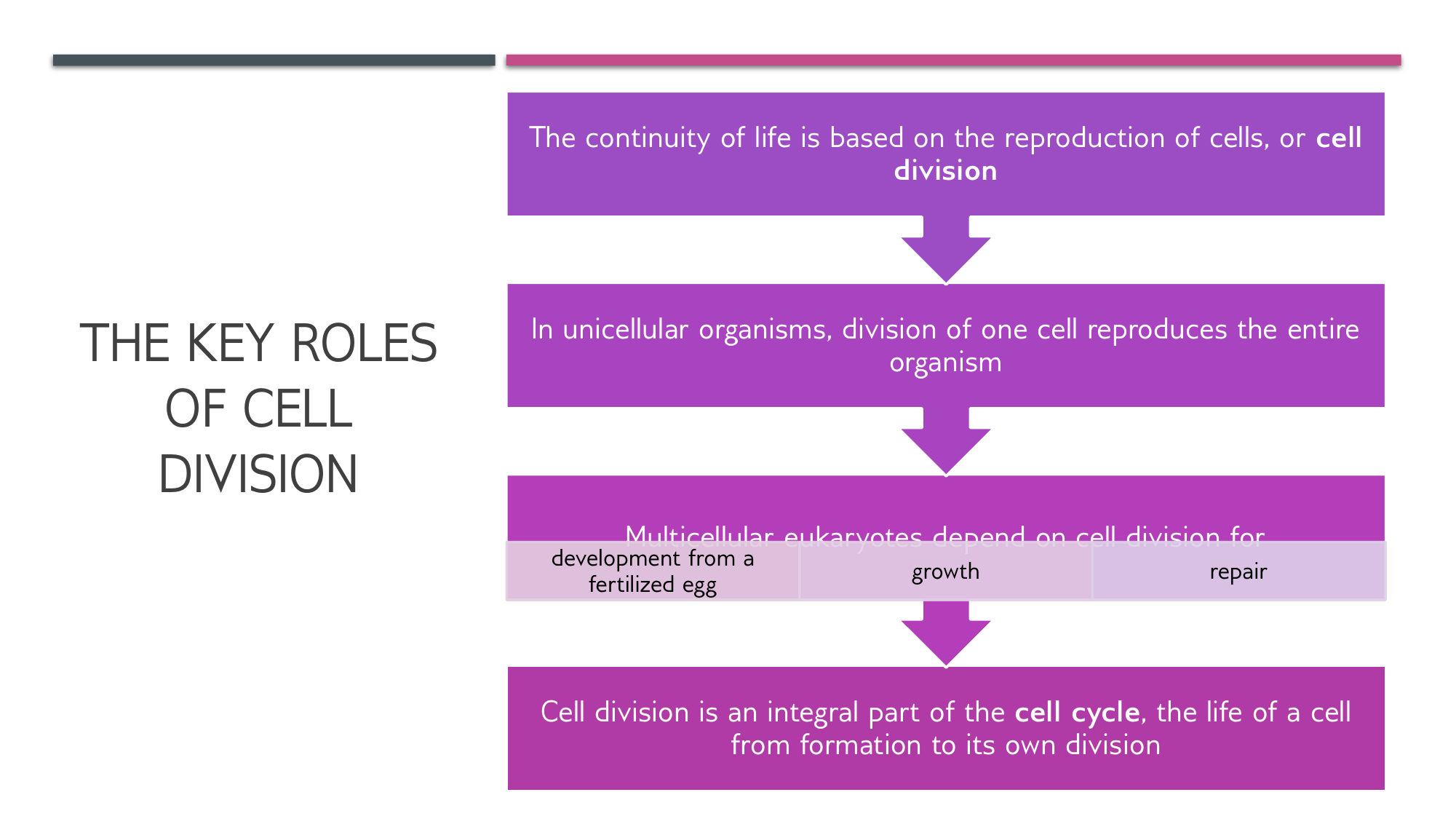

Cell division is an integral part of the cell cycle, the life of a cell from formation to its own division
Multicellular eukaryotes depend on cell division for
development from a fertilized egg
growth
repair
In unicellular organisms, division of one cell reproduces the entire organism
The continuity of life is based on the reproduction of cells, or cell division
# The Key Roles of Cell Division